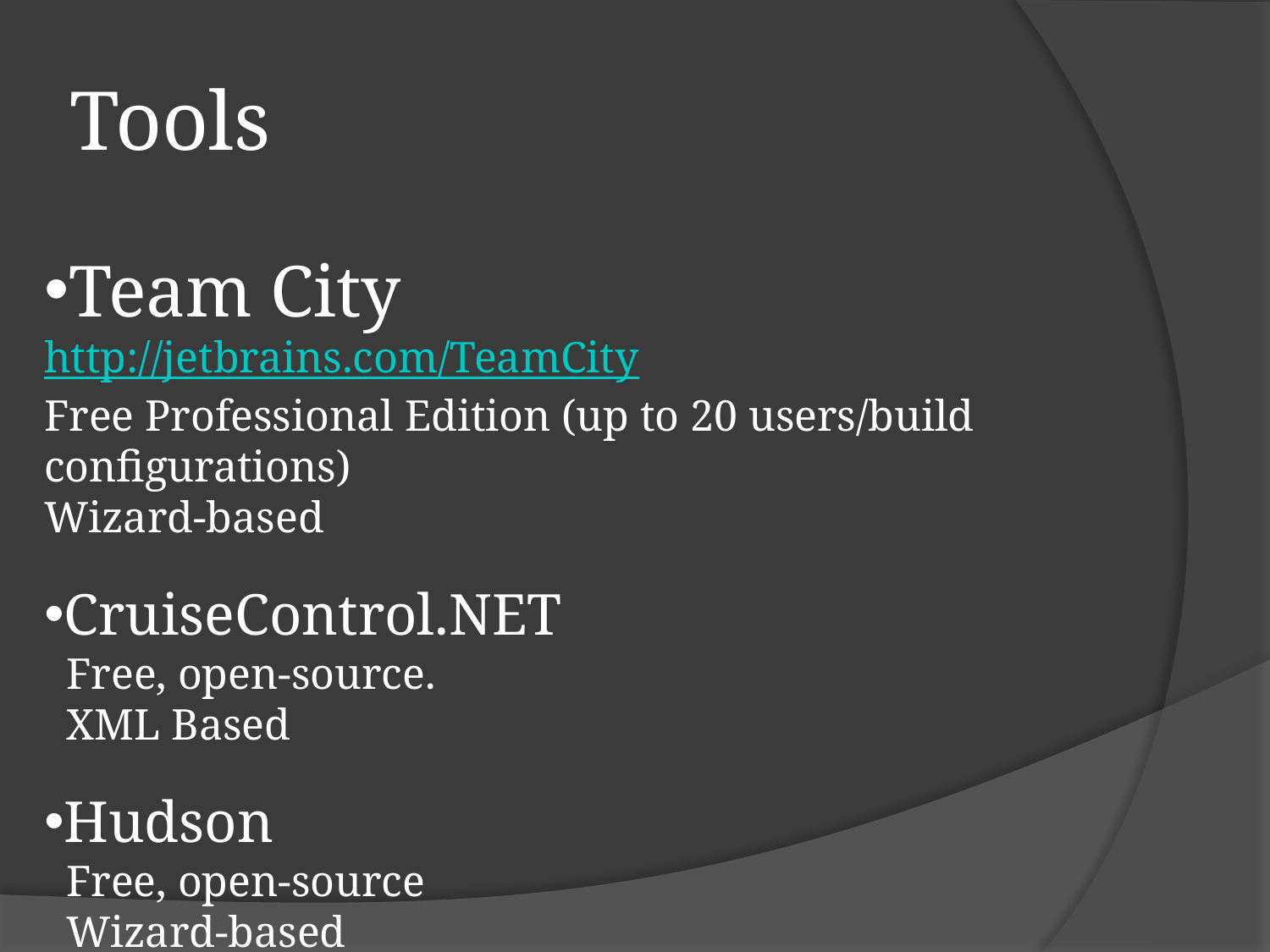

# Tools
Team City
http://jetbrains.com/TeamCity
Free Professional Edition (up to 20 users/build configurations)
Wizard-based

CruiseControl.NET
  Free, open-source.
  XML Based

Hudson
  Free, open-source
  Wizard-based